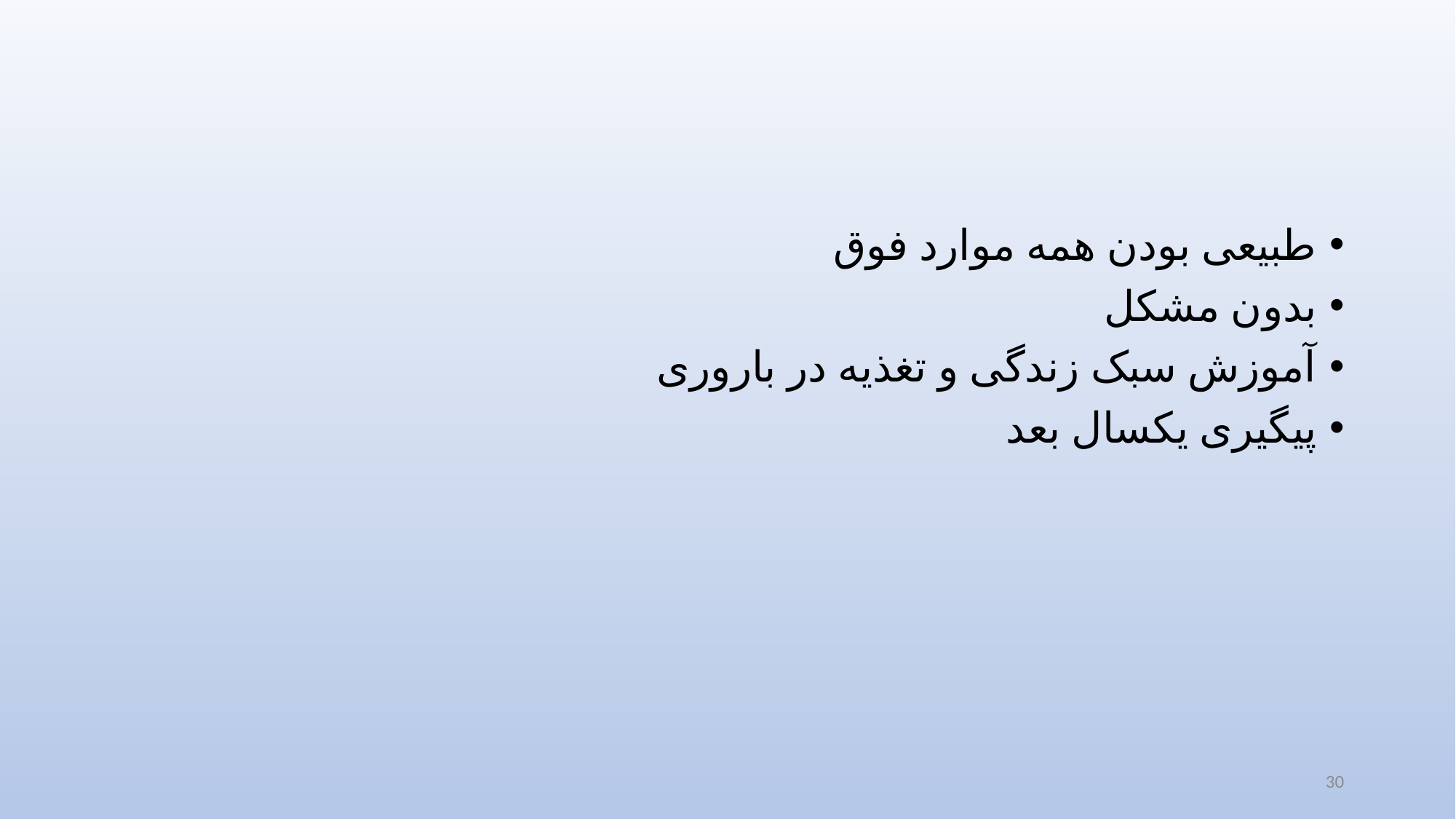

#
طبیعی بودن همه موارد فوق
بدون مشکل
آموزش سبک زندگی و تغذیه در باروری
پیگیری یکسال بعد
30